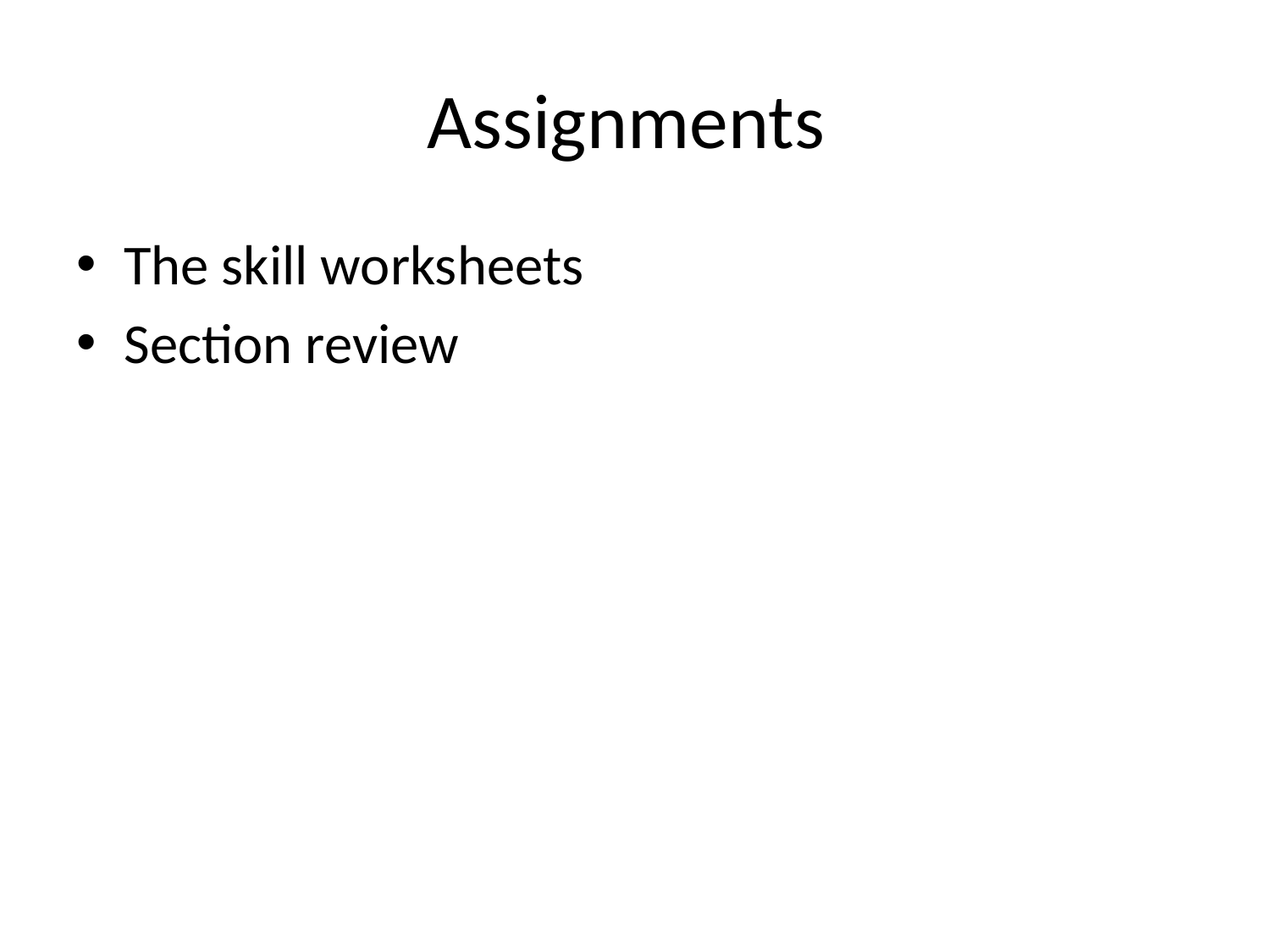

# Assignments
The skill worksheets
Section review